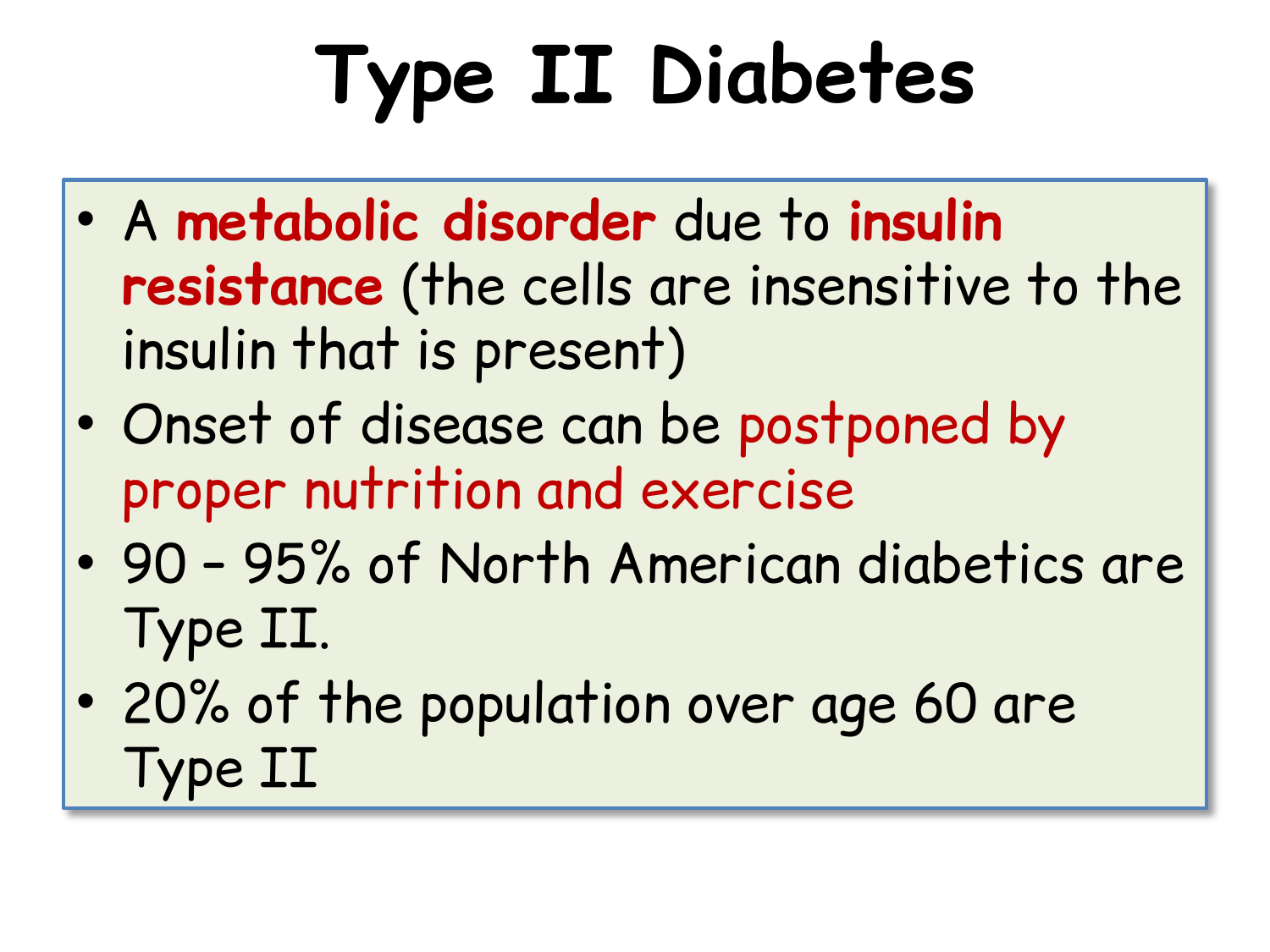

# Type II Diabetes
A metabolic disorder due to insulin resistance (the cells are insensitive to the insulin that is present)
Onset of disease can be postponed by proper nutrition and exercise
90 – 95% of North American diabetics are Type II.
20% of the population over age 60 are Type II